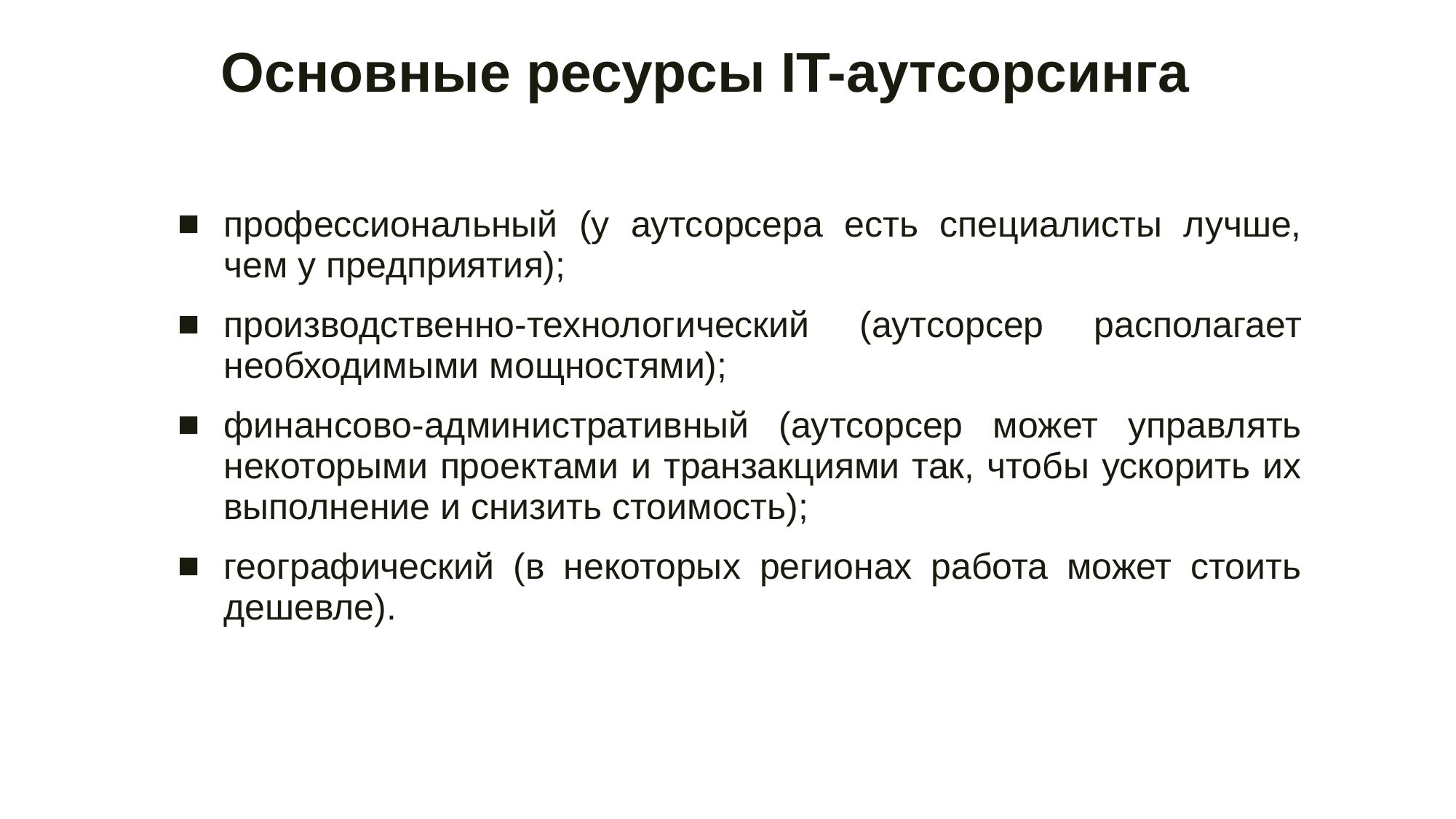

# Основные ресурсы IT-аутсорсинга
профессиональный (у аутсорсера есть специалисты лучше, чем у предприятия);
производственно-технологический (аутсорсер располагает необходимыми мощностями);
финансово-административный (аутсорсер может управлять некоторыми проектами и транзакциями так, чтобы ускорить их выполнение и снизить стоимость);
географический (в некоторых регионах работа может стоить дешевле).